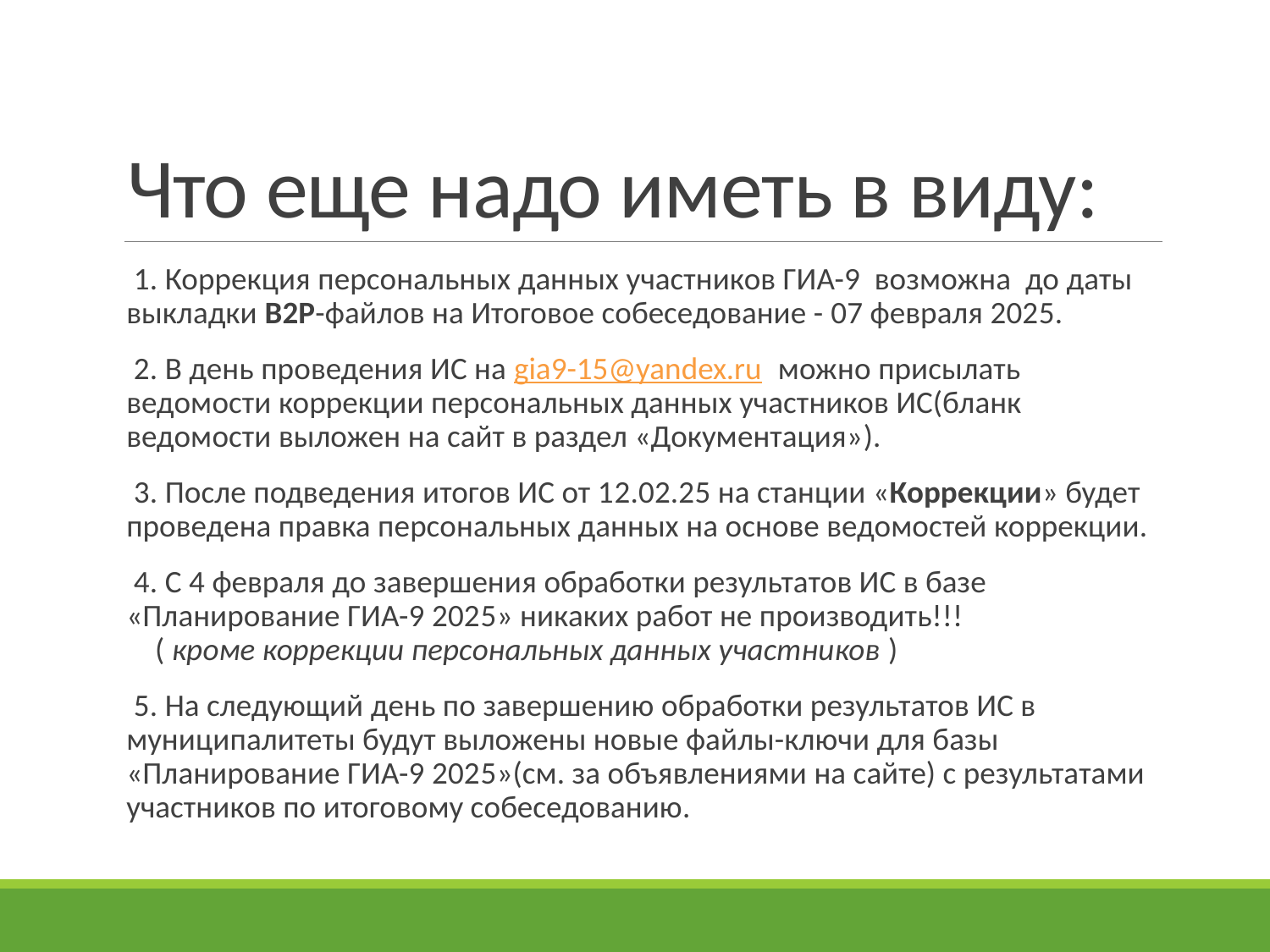

# Что еще надо иметь в виду:
 1. Коррекция персональных данных участников ГИА-9  возможна  до даты выкладки B2P-файлов на Итоговое собеседование - 07 февраля 2025.
 2. В день проведения ИС на gia9-15@yandex.ru  можно присылать ведомости коррекции персональных данных участников ИС(бланк ведомости выложен на сайт в раздел «Документация»).
 3. После подведения итогов ИС от 12.02.25 на станции «Коррекции» будет проведена правка персональных данных на основе ведомостей коррекции.
 4. С 4 февраля до завершения обработки результатов ИС в базе «Планирование ГИА-9 2025» никаких работ не производить!!!
    ( кроме коррекции персональных данных участников )
 5. На следующий день по завершению обработки результатов ИС в муниципалитеты будут выложены новые файлы-ключи для базы «Планирование ГИА-9 2025»(см. за объявлениями на сайте) с результатами участников по итоговому собеседованию.